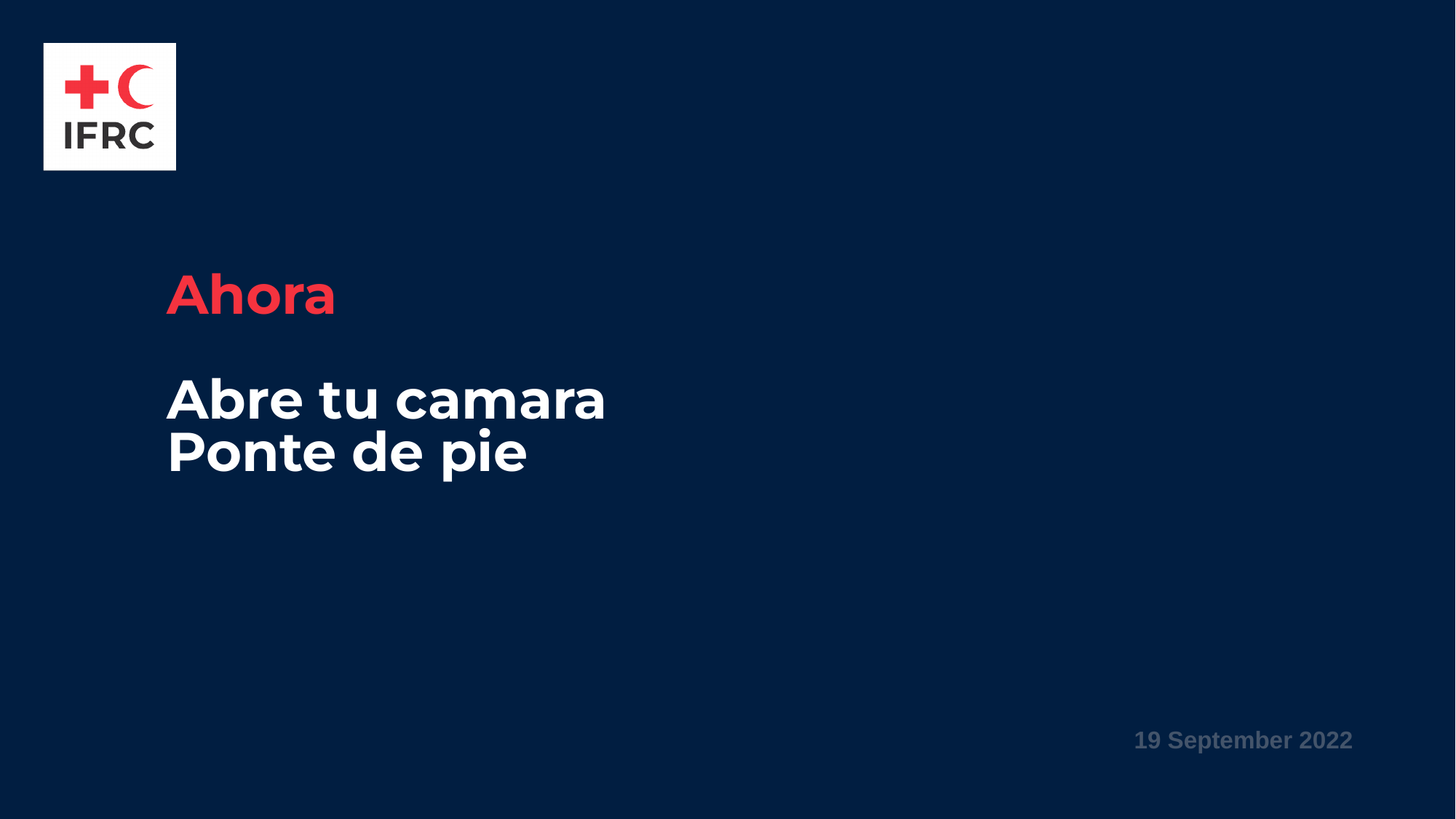

# Ahora Abre tu camara Ponte de pie